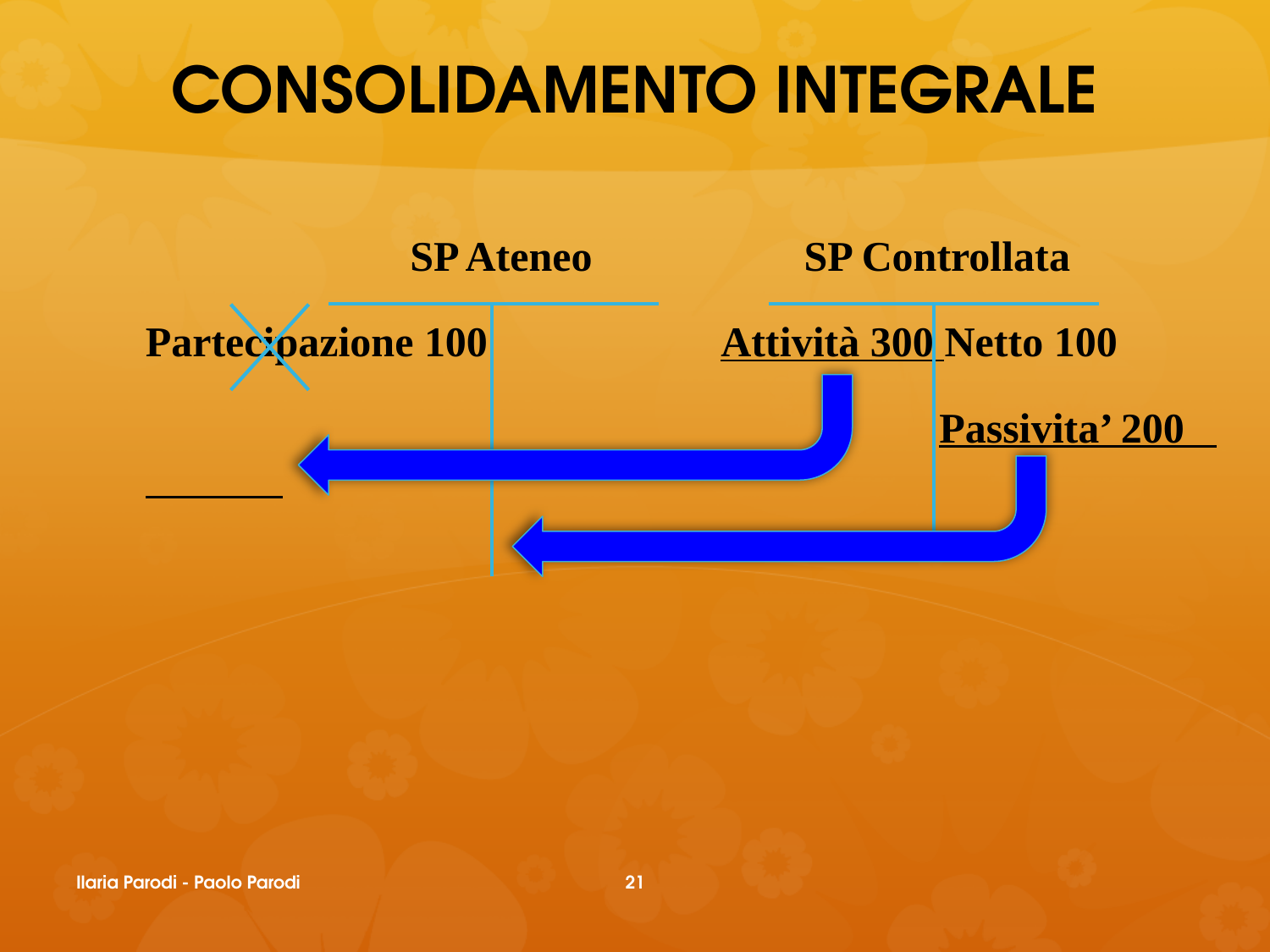

# CONSOLIDAMENTO INTEGRALE
                         SP Ateneo                    SP Controllata
Partecipazione 100                      Attività 300 Netto 100
                                                                           Passivita’ 200

Ilaria Parodi - Paolo Parodi
21